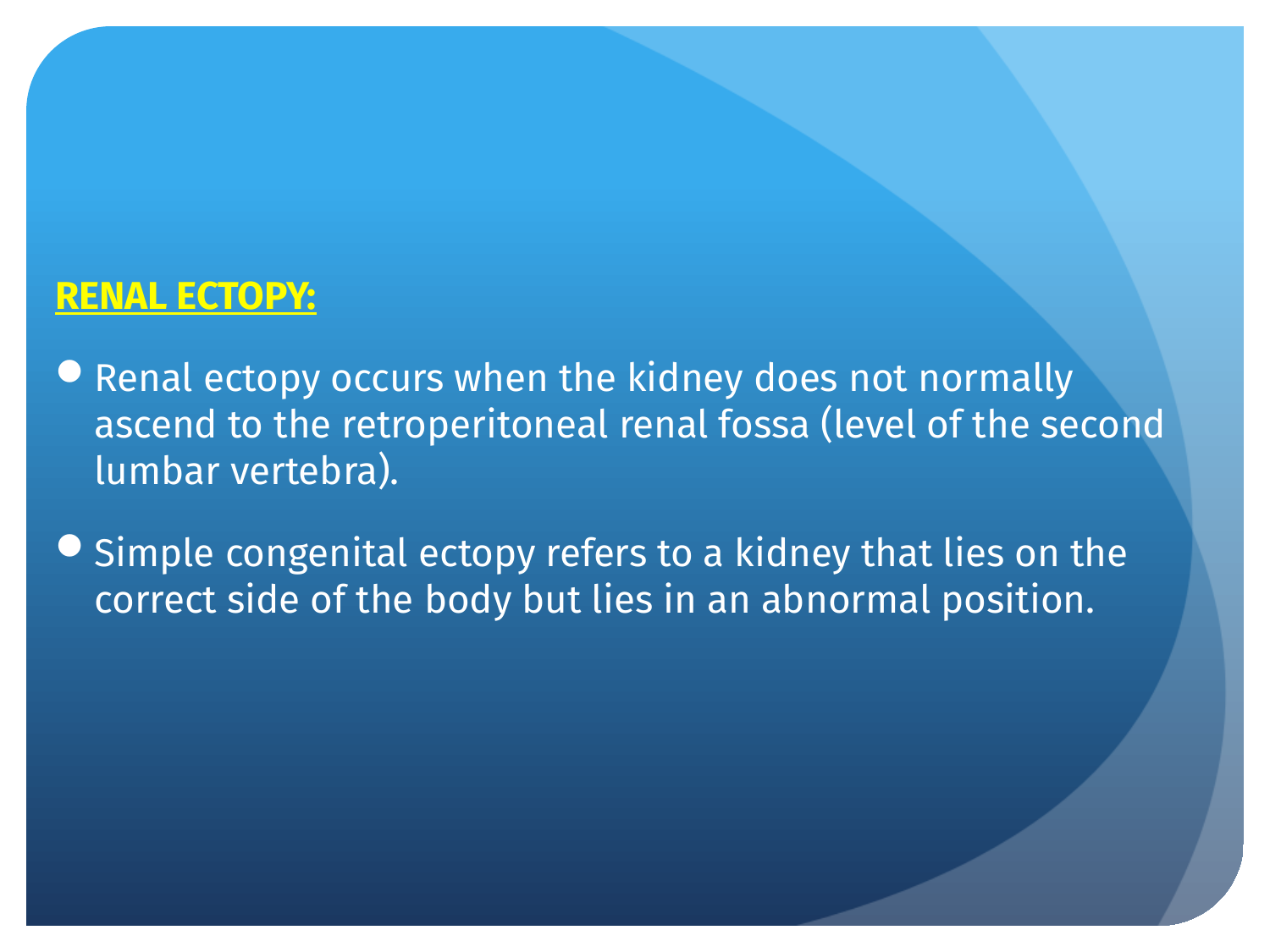

#
RENAL ECTOPY:
Renal ectopy occurs when the kidney does not normally ascend to the retroperitoneal renal fossa (level of the second lumbar vertebra).
Simple congenital ectopy refers to a kidney that lies on the correct side of the body but lies in an abnormal position.